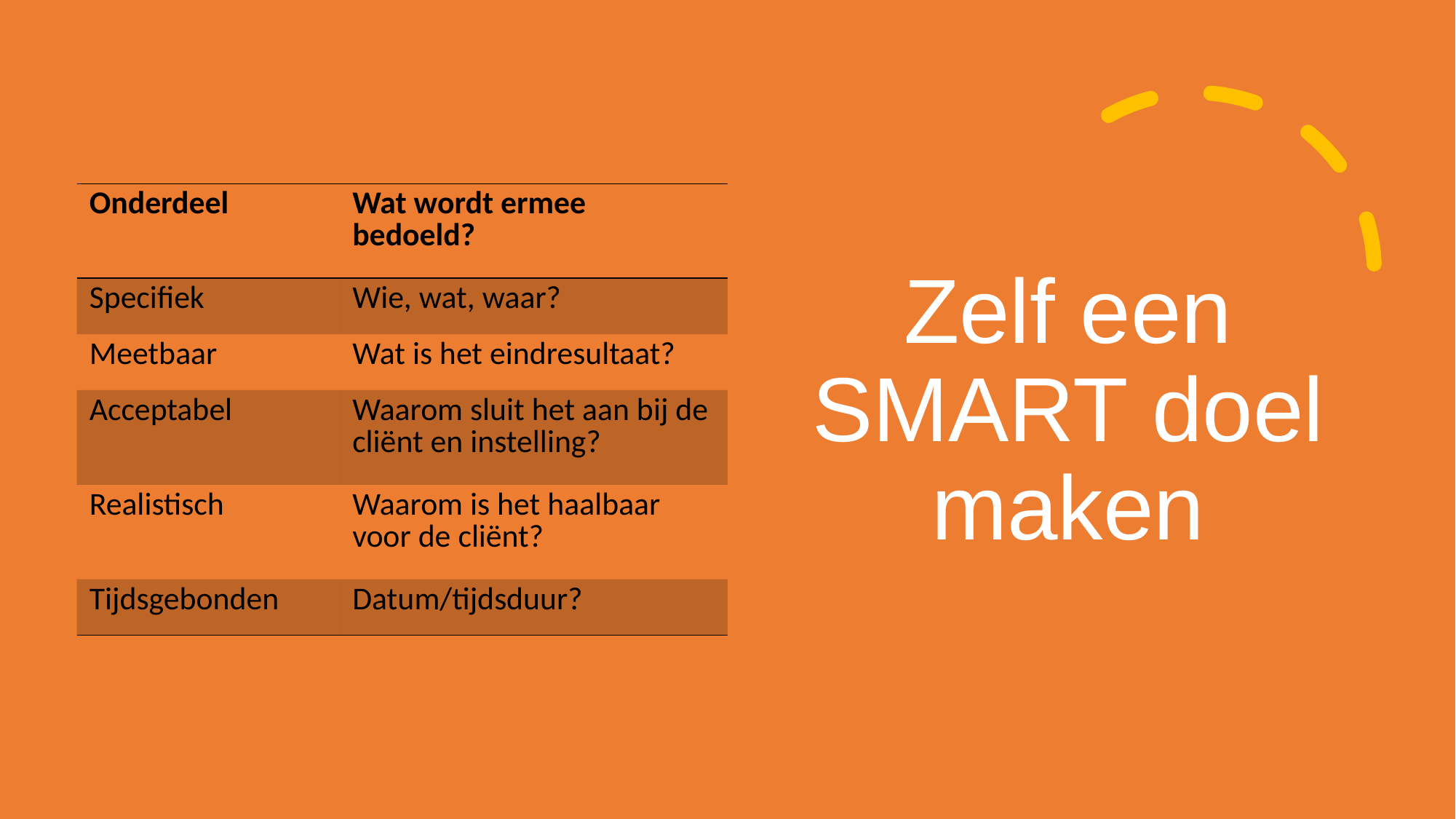

| Onderdeel | Wat wordt ermee bedoeld? |
| --- | --- |
| Specifiek | Wie, wat, waar? |
| Meetbaar | Wat is het eindresultaat? |
| Acceptabel | Waarom sluit het aan bij de cliënt en instelling? |
| Realistisch | Waarom is het haalbaar voor de cliënt? |
| Tijdsgebonden | Datum/tijdsduur? |
# Zelf een SMART doel maken